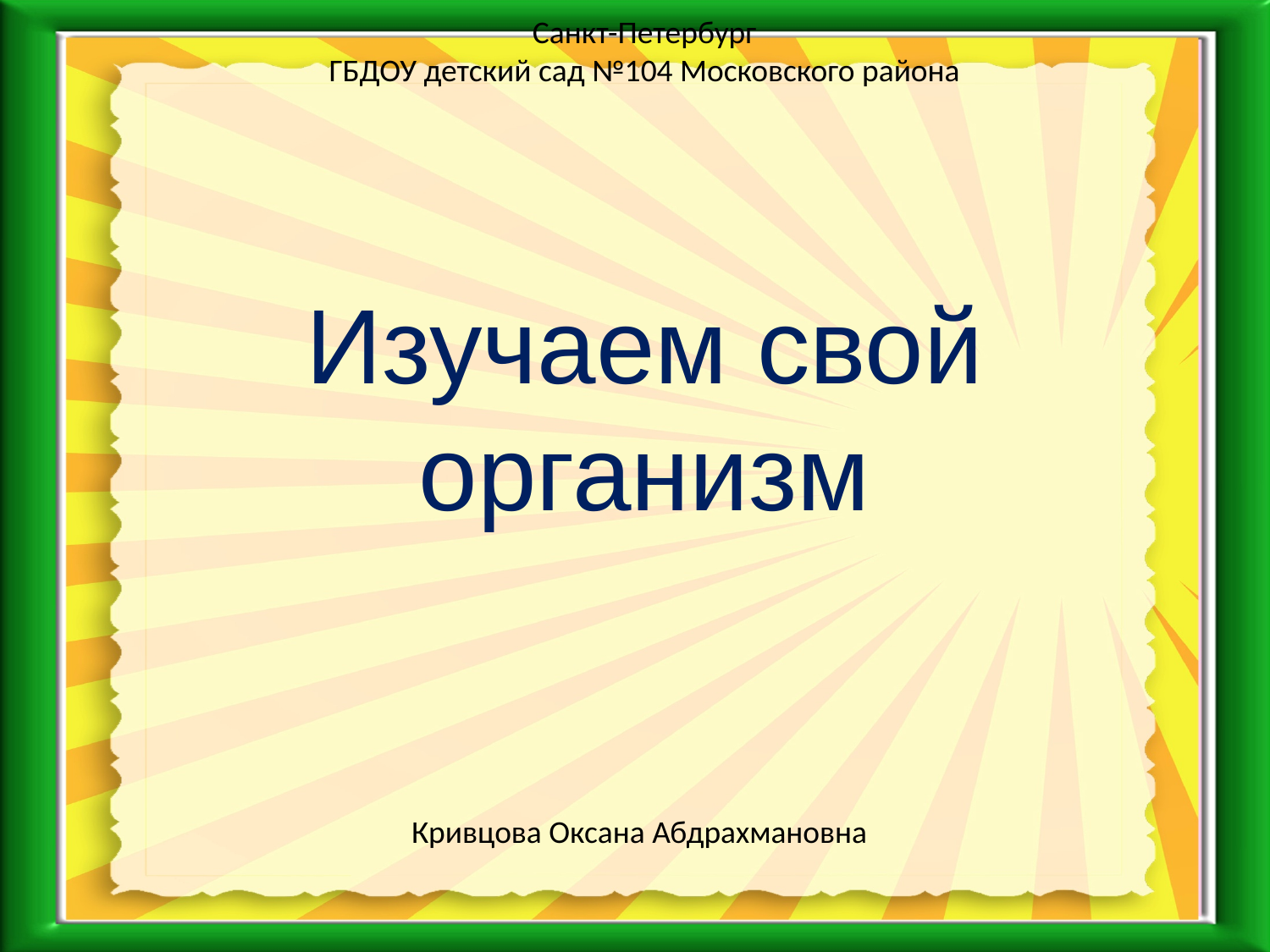

# Санкт-Петербург ГБДОУ детский сад №104 Московского района Изучаем свой организм

Кривцова Оксана Абдрахмановна